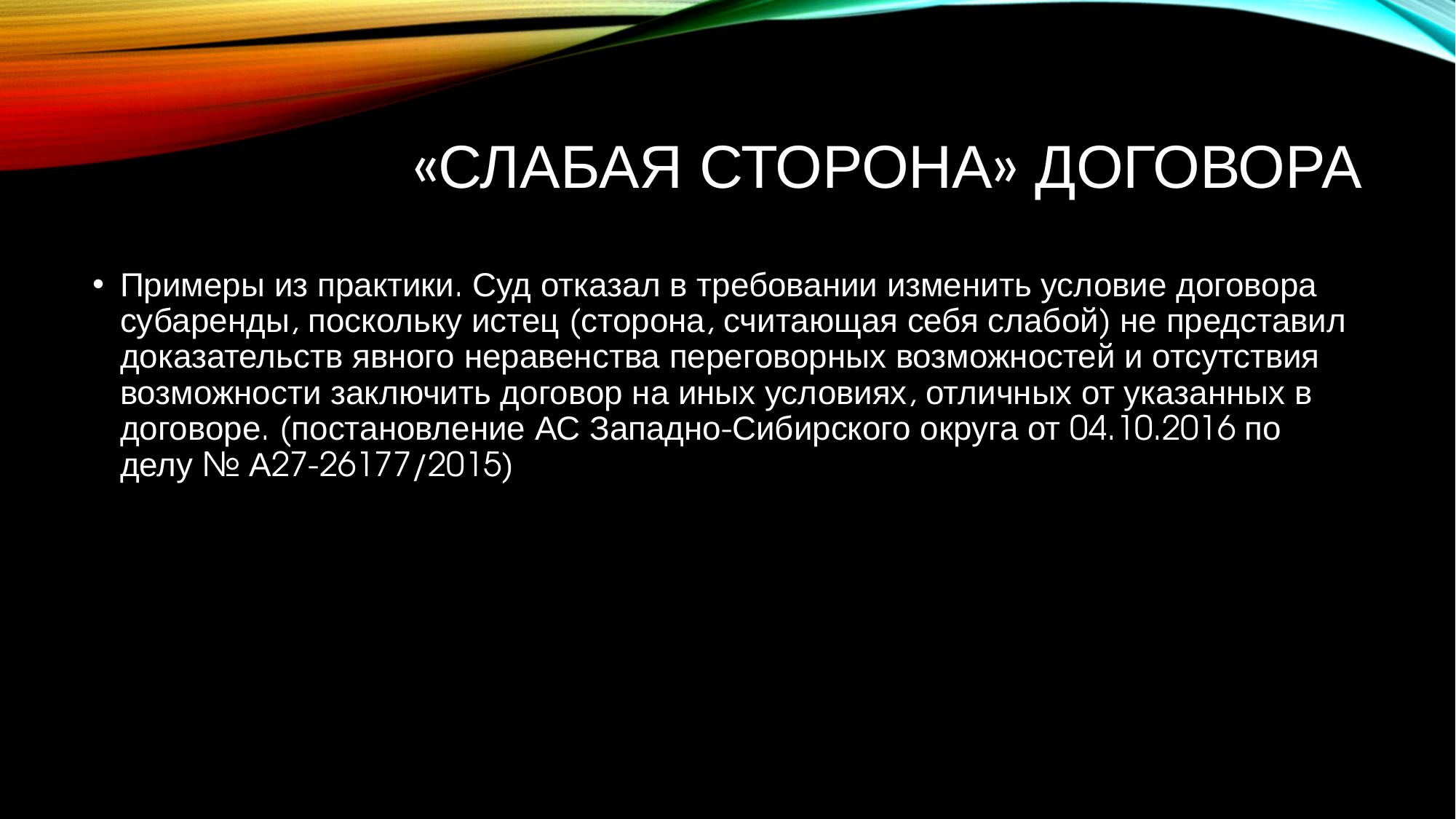

# «Слабая сторона» договора
Примеры из практики. Суд отказал в требовании изменить условие договора субаренды, поскольку истец (сторона, считающая себя слабой) не представил доказательств явного неравенства переговорных возможностей и отсутствия возможности заключить договор на иных условиях, отличных от указанных в договоре. (постановление АС Западно-Сибирского округа от 04.10.2016 по делу № А27-26177/2015)